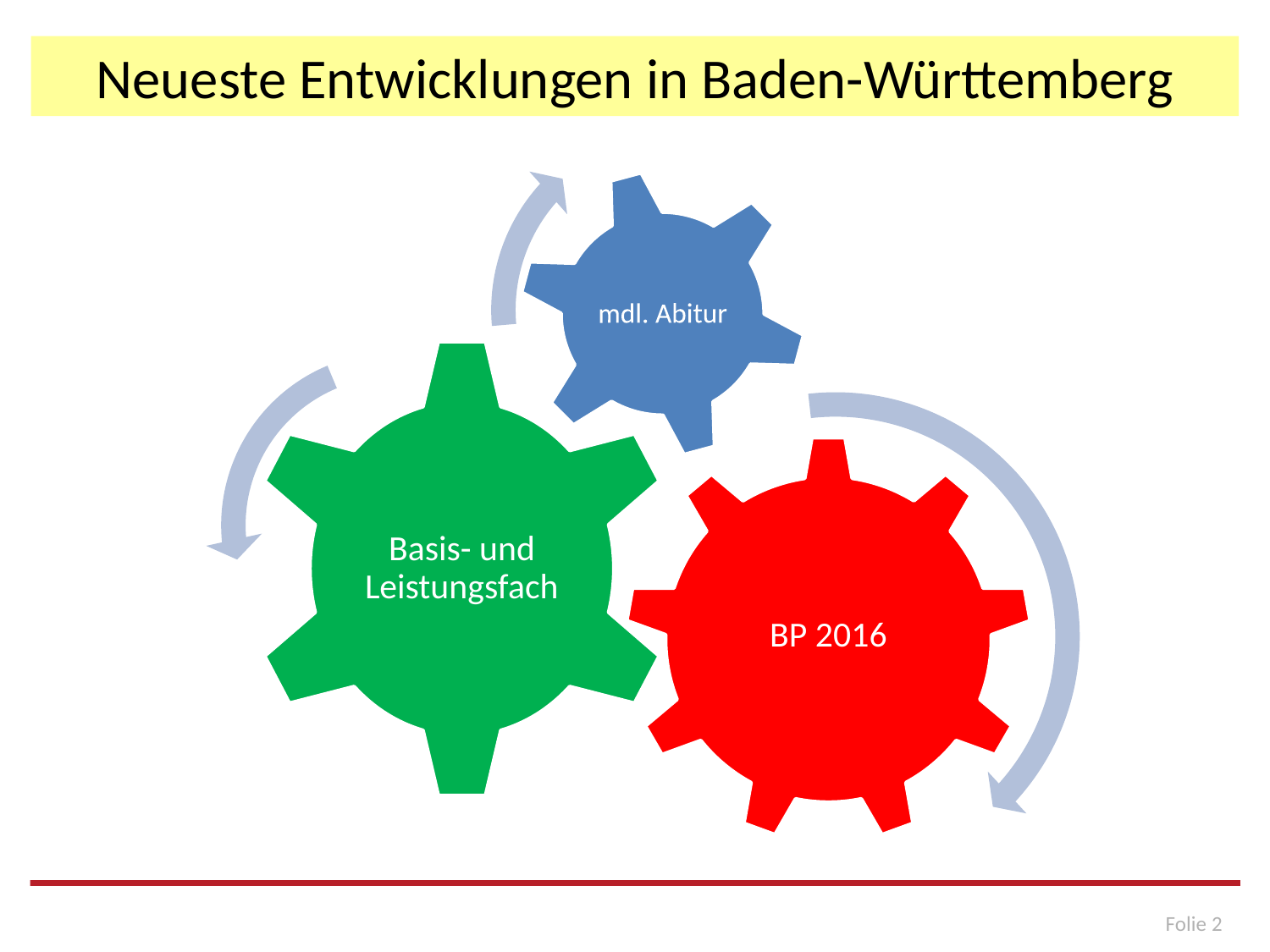

# Neueste Entwicklungen in Baden-Württemberg
BP 2016
Basis- und Leistungsfach
mdl. Abitur
Folie 2